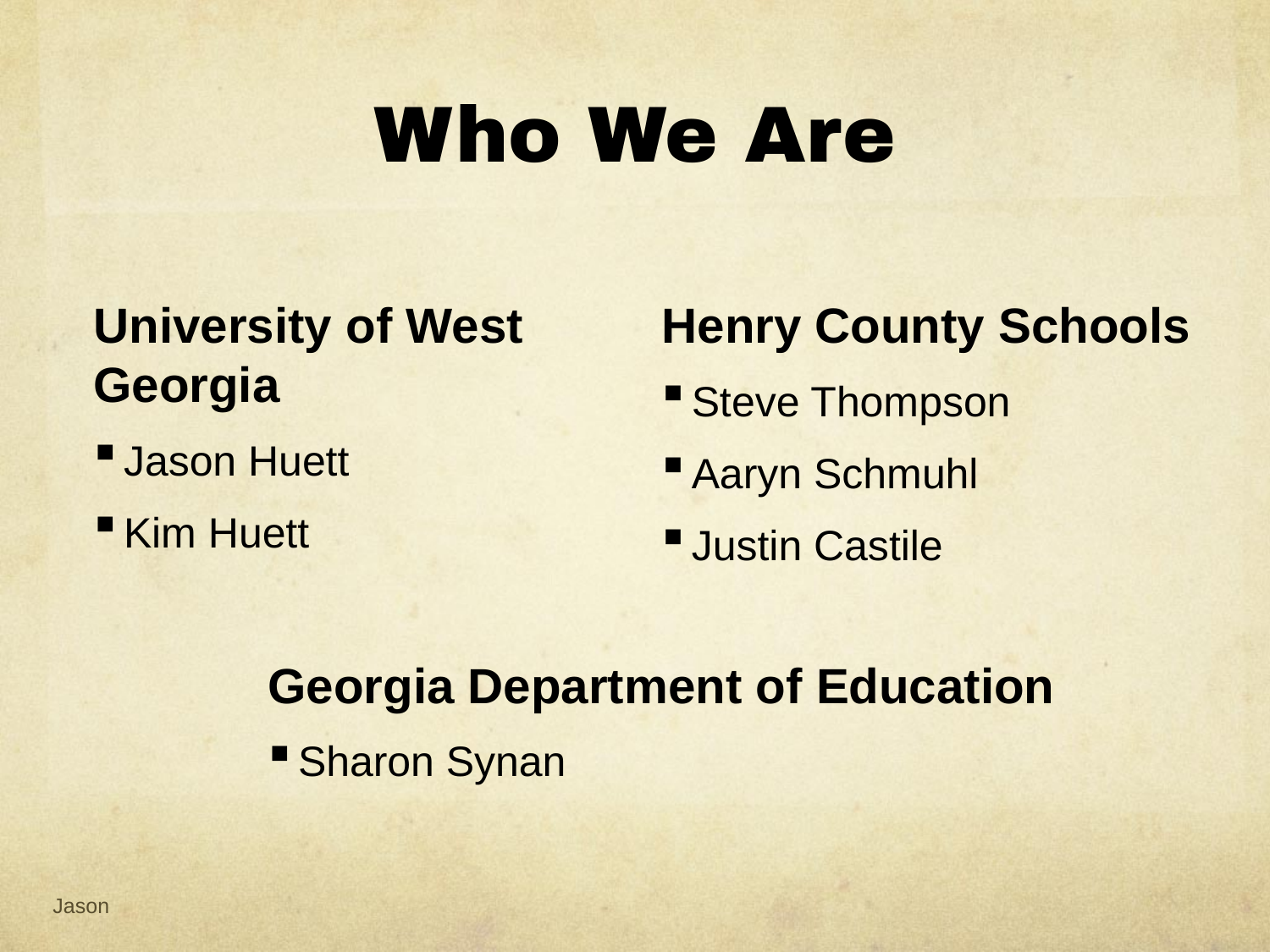

# Who We Are
University of West Georgia
Jason Huett
Kim Huett
Henry County Schools
Steve Thompson
Aaryn Schmuhl
Justin Castile
Georgia Department of Education
Sharon Synan

Jason